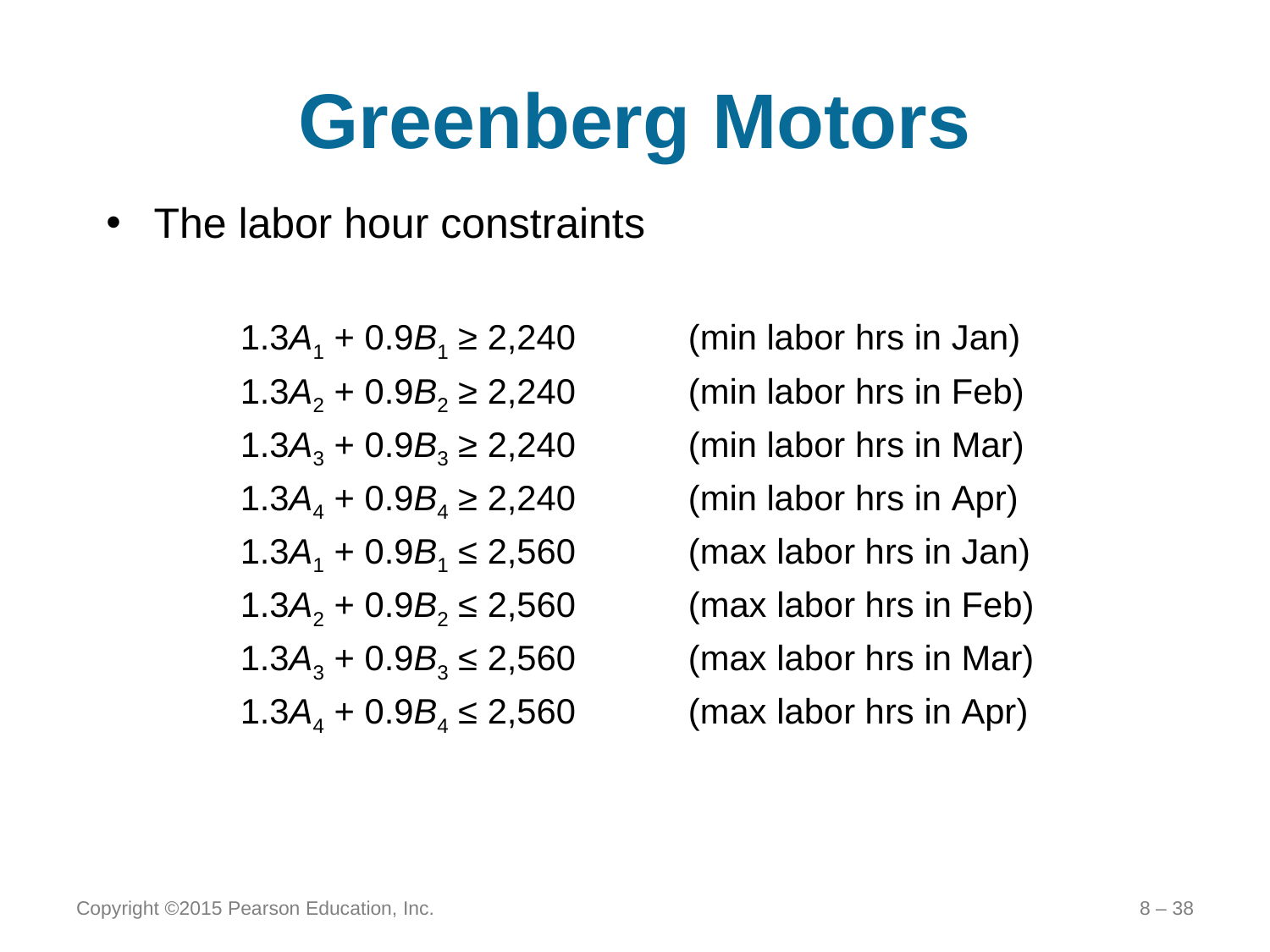

# Greenberg Motors
The labor hour constraints
1.3A1 + 0.9B1 ≥ 2,240	(min labor hrs in Jan)
1.3A2 + 0.9B2 ≥ 2,240	(min labor hrs in Feb)
1.3A3 + 0.9B3 ≥ 2,240	(min labor hrs in Mar)
1.3A4 + 0.9B4 ≥ 2,240	(min labor hrs in Apr)
1.3A1 + 0.9B1 ≤ 2,560	(max labor hrs in Jan)
1.3A2 + 0.9B2 ≤ 2,560	(max labor hrs in Feb)
1.3A3 + 0.9B3 ≤ 2,560	(max labor hrs in Mar)
1.3A4 + 0.9B4 ≤ 2,560	(max labor hrs in Apr)
Copyright ©2015 Pearson Education, Inc.
8 – 38